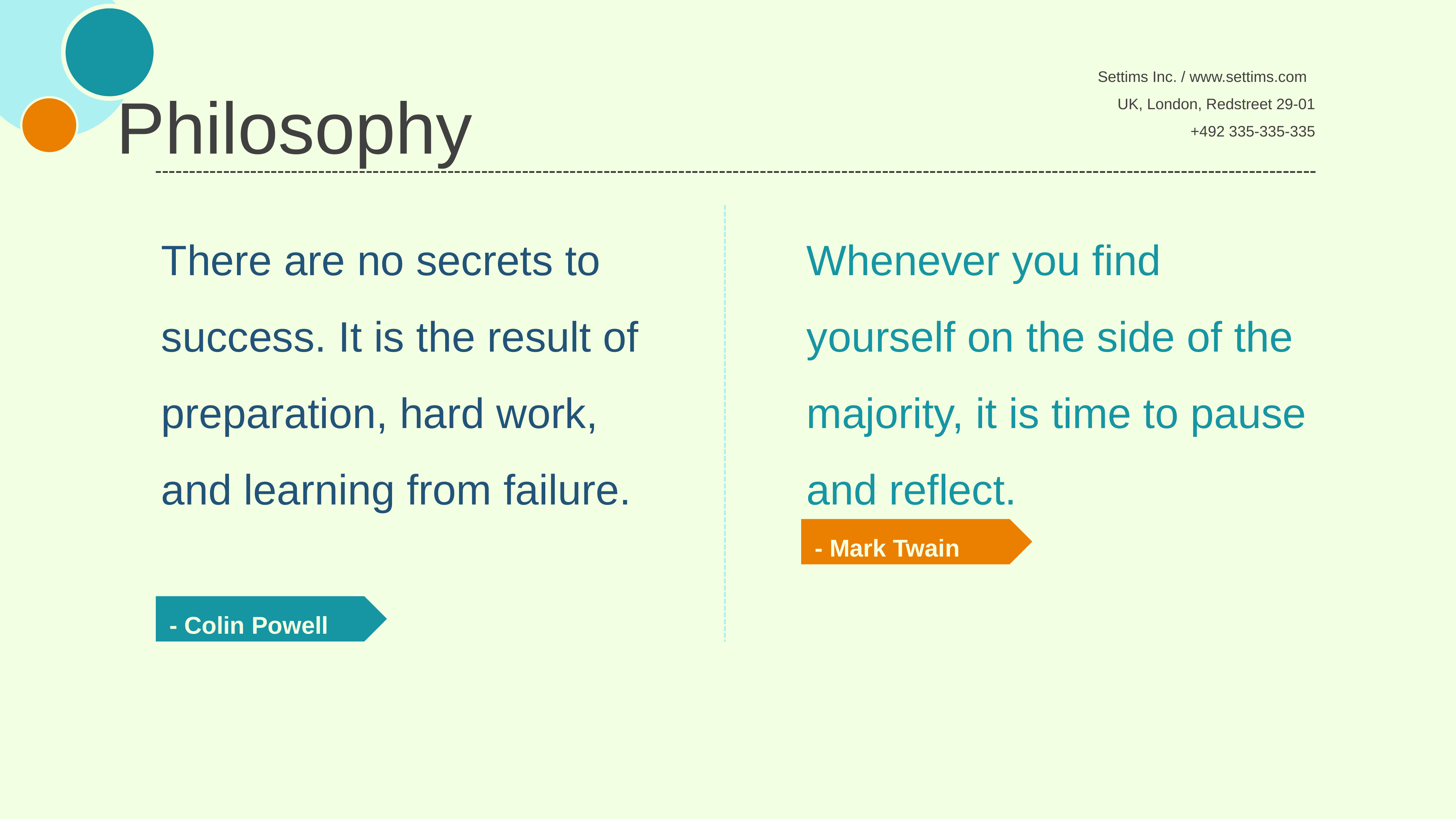

Settims Inc. / www.settims.com
UK, London, Redstreet 29-01
+492 335-335-335
Philosophy

Whenever you find yourself on the side of the majority, it is time to pause and reflect.
There are no secrets to success. It is the result of preparation, hard work, and learning from failure.
- Mark Twain

- Colin Powell